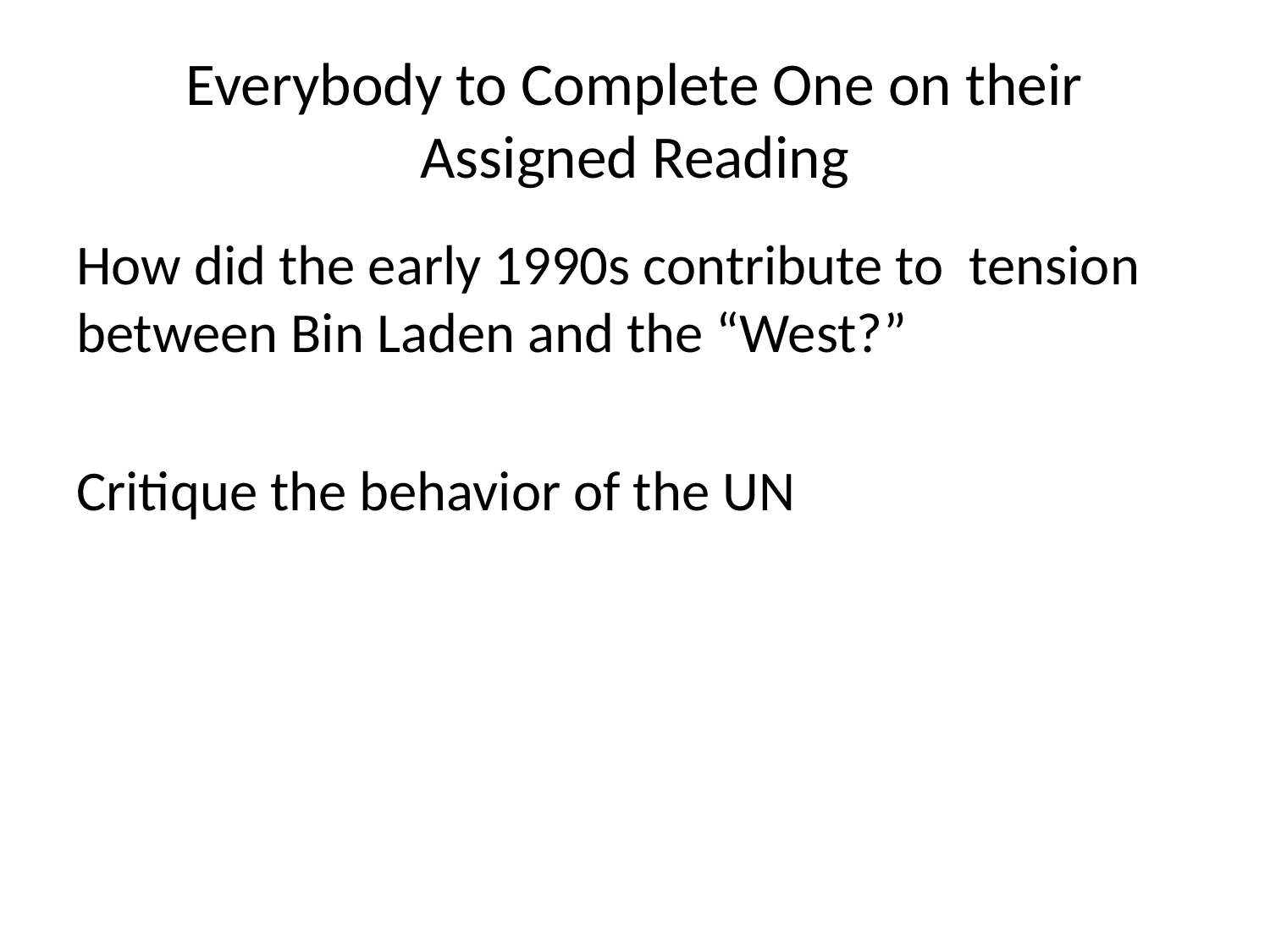

# Everybody to Complete One on their Assigned Reading
How did the early 1990s contribute to  tension between Bin Laden and the “West?”

Critique the behavior of the UN